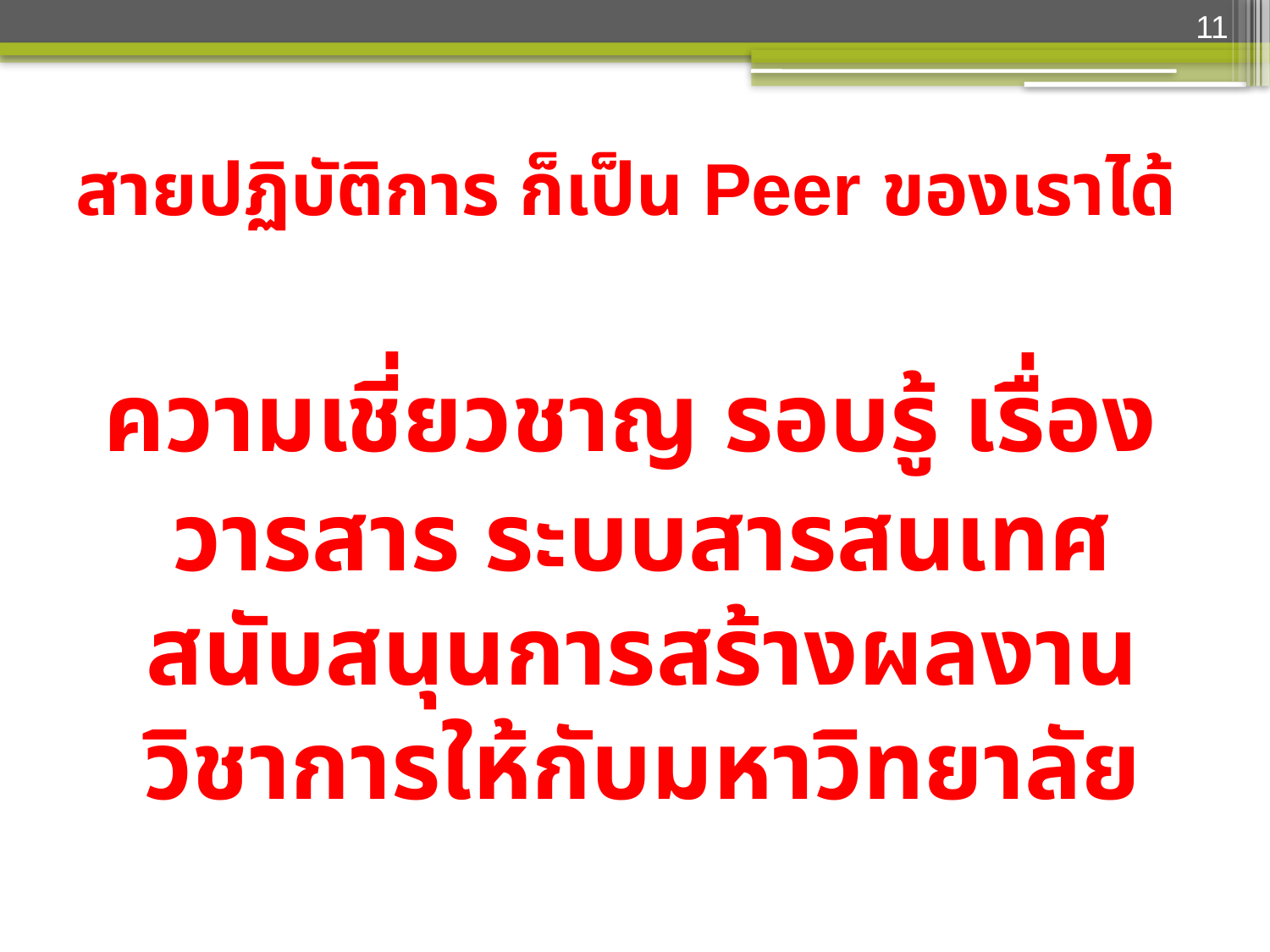

11
# สายปฏิบัติการ ก็เป็น Peer ของเราได้

ความเชี่ยวชาญ รอบรู้ เรื่อง
วารสาร ระบบสารสนเทศ สนับสนุนการสร้างผลงานวิชาการให้กับมหาวิทยาลัย